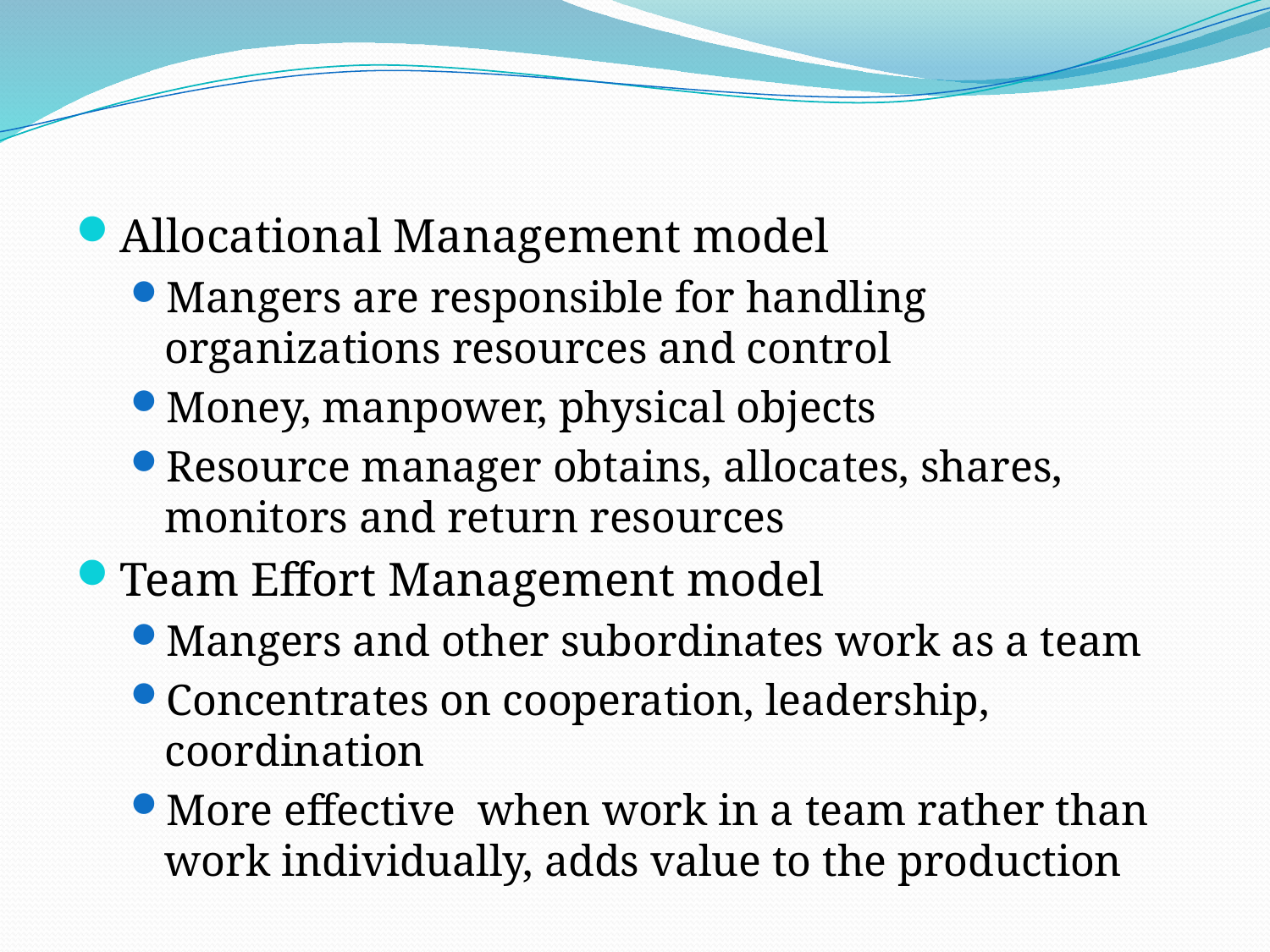

#
Allocational Management model
Mangers are responsible for handling organizations resources and control
Money, manpower, physical objects
Resource manager obtains, allocates, shares, monitors and return resources
Team Effort Management model
Mangers and other subordinates work as a team
Concentrates on cooperation, leadership, coordination
More effective  when work in a team rather than work individually, adds value to the production